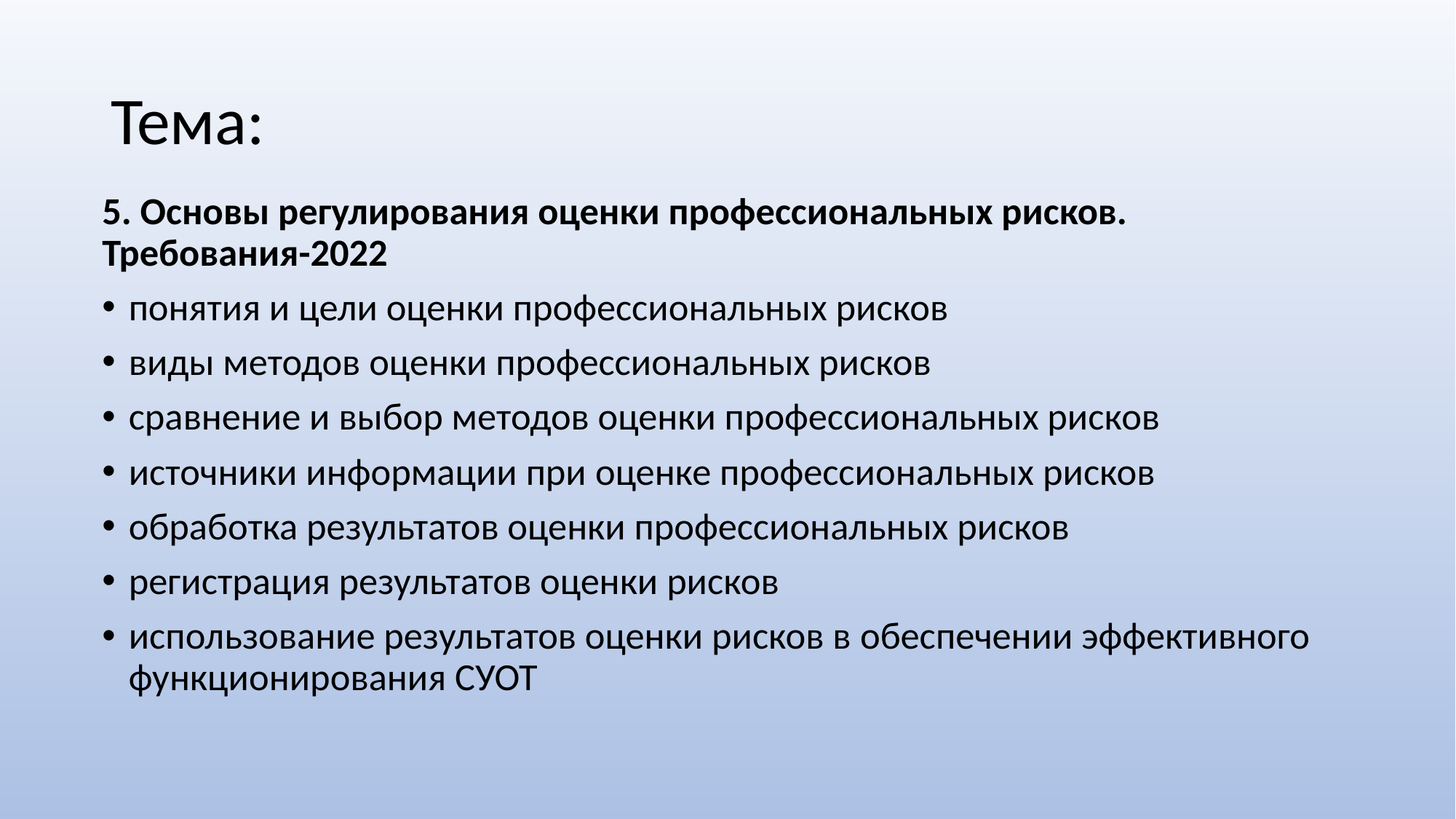

# Тема:
5. Основы регулирования оценки профессиональных рисков. Требования-2022
понятия и цели оценки профессиональных рисков
виды методов оценки профессиональных рисков
сравнение и выбор методов оценки профессиональных рисков
источники информации при оценке профессиональных рисков
обработка результатов оценки профессиональных рисков
регистрация результатов оценки рисков
использование результатов оценки рисков в обеспечении эффективного функционирования СУОТ